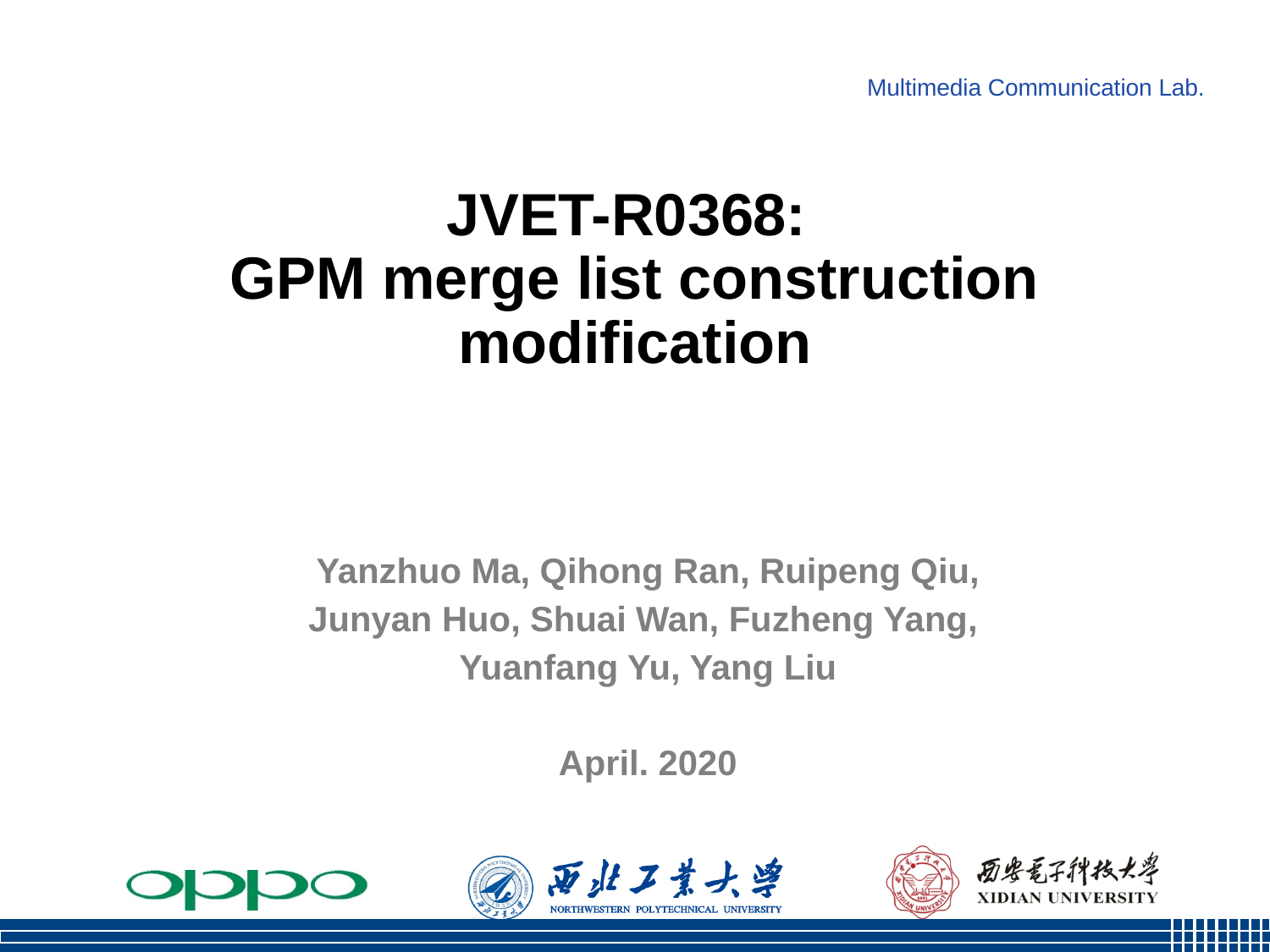

# JVET-R0368: GPM merge list construction modification
Yanzhuo Ma, Qihong Ran, Ruipeng Qiu,
Junyan Huo, Shuai Wan, Fuzheng Yang,
Yuanfang Yu, Yang Liu

April. 2020